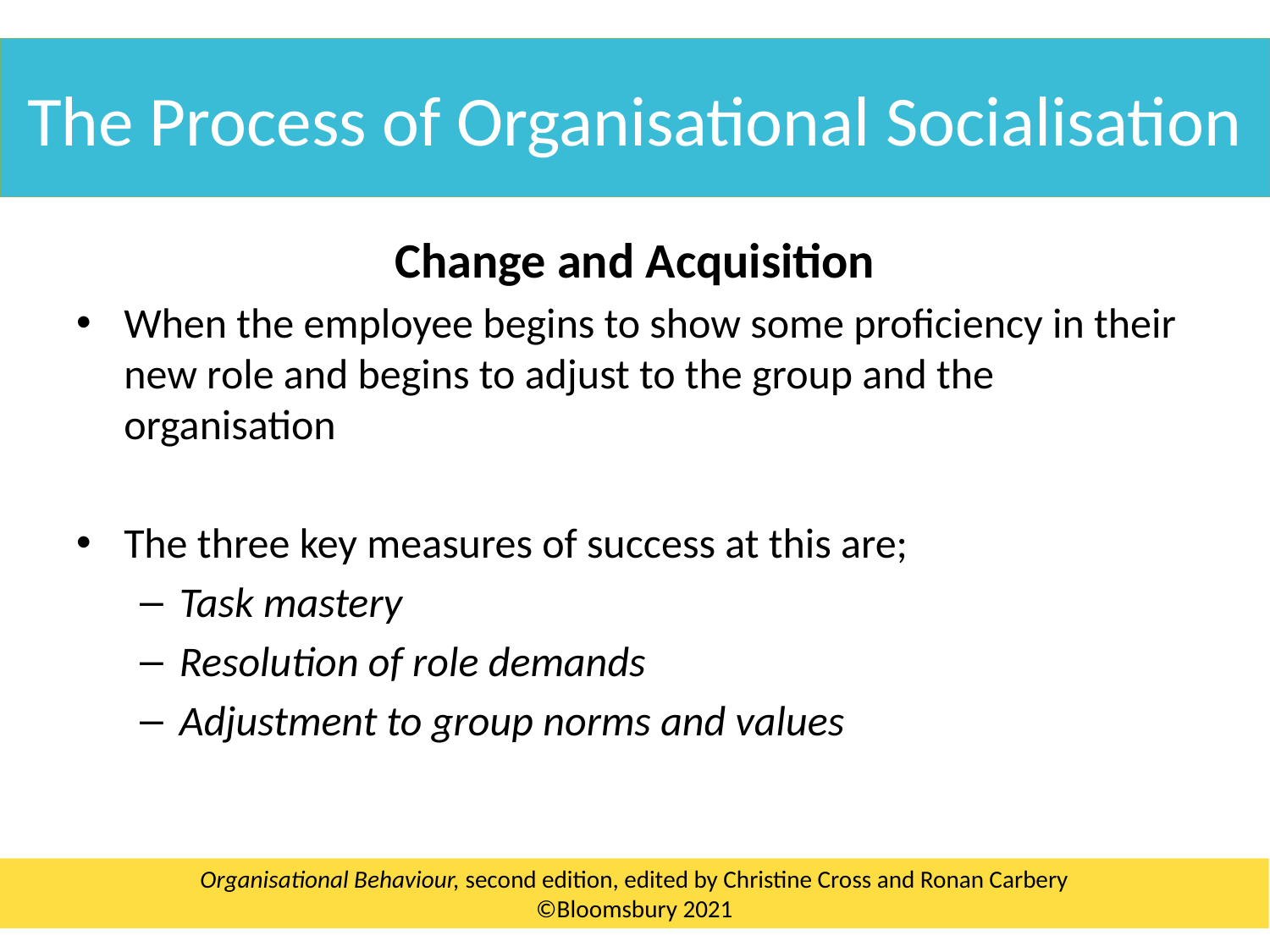

The Process of Organisational Socialisation
Change and Acquisition
When the employee begins to show some proficiency in their new role and begins to adjust to the group and the organisation

The three key measures of success at this are;
Task mastery
Resolution of role demands
Adjustment to group norms and values